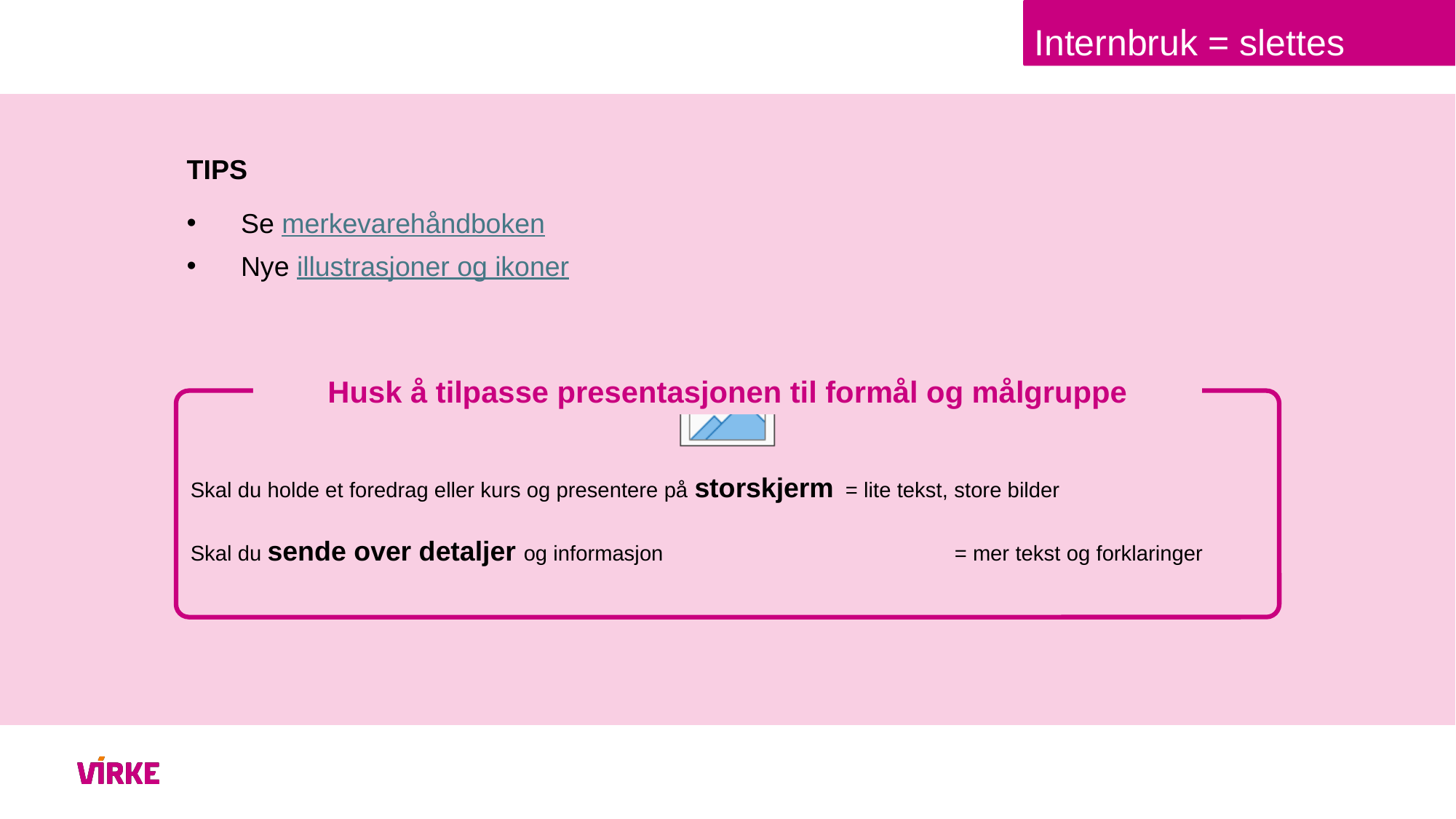

Internbruk = slettes

TIPS

Se merkevarehåndboken
Nye illustrasjoner og ikoner

Husk å tilpasse presentasjonen til formål og målgruppe

Skal du holde et foredrag eller kurs og presentere på storskjerm 	= lite tekst, store bilder

Skal du sende over detaljer og informasjon			= mer tekst og forklaringer